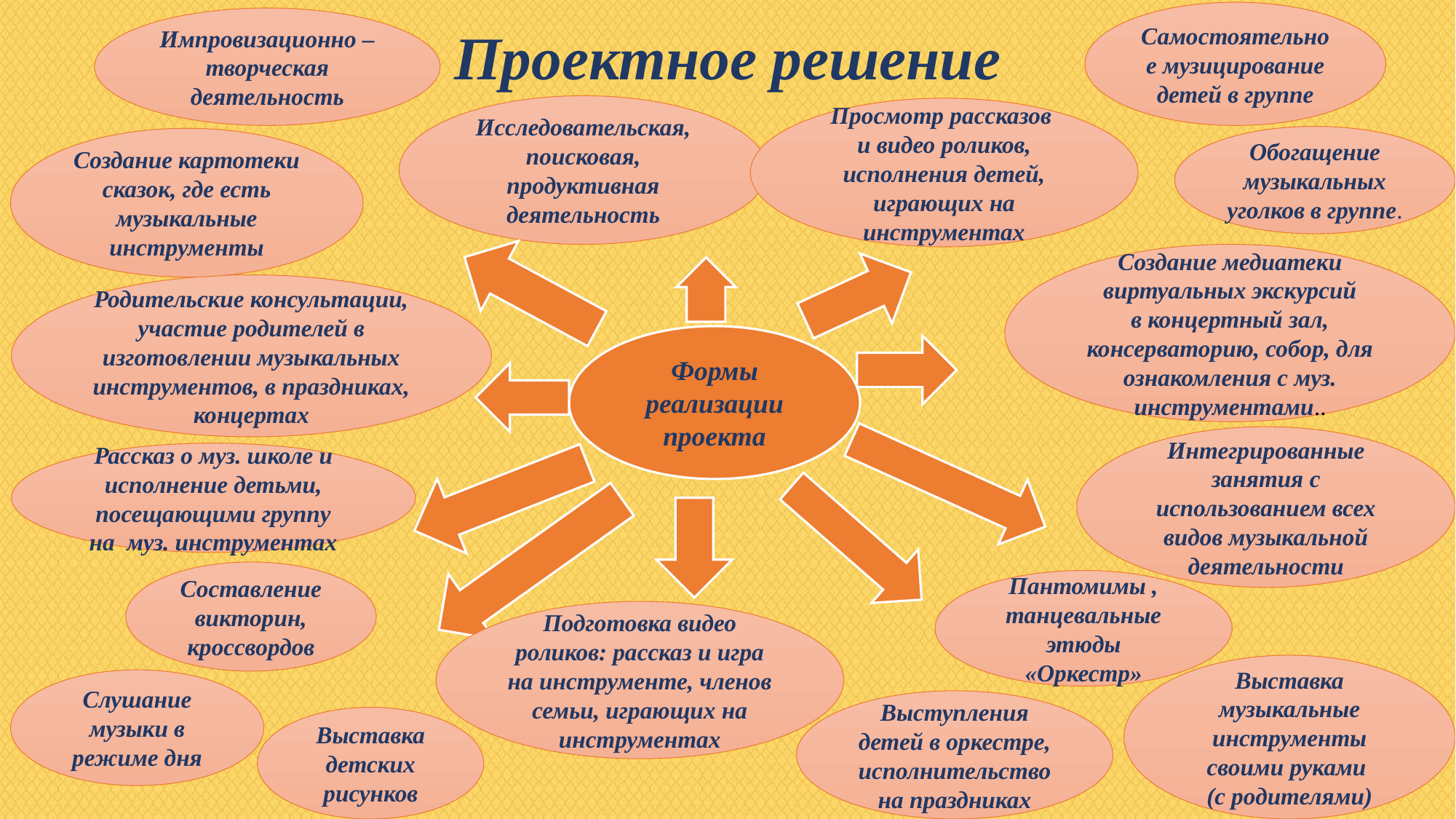

Самостоятельное музицирование детей в группе
Импровизационно – творческая деятельность
Проектное решение
Исследовательская, поисковая, продуктивная деятельность
Просмотр рассказов
и видео роликов, исполнения детей, играющих на инструментах
Обогащение музыкальных уголков в группе.
Создание картотеки сказок, где есть музыкальные инструменты
Создание медиатеки виртуальных экскурсий
в концертный зал, консерваторию, собор, для ознакомления с муз. инструментами..

Родительские консультации, участие родителей в изготовлении музыкальных инструментов, в праздниках, концертах
Формы реализации проекта

Интегрированные занятия с использованием всех видов музыкальной деятельности
Рассказ о муз. школе и исполнение детьми, посещающими группу на  муз. инструментах

Составление викторин, кроссвордов
Пантомимы , танцевальные этюды «Оркестр»
Подготовка видео роликов: рассказ и игра на инструменте, членов семьи, играющих на инструментах
Выставка музыкальные инструменты своими руками
(с родителями)
Слушание музыки в режиме дня
Выступления детей в оркестре, исполнительство на праздниках
Выставка детских рисунков